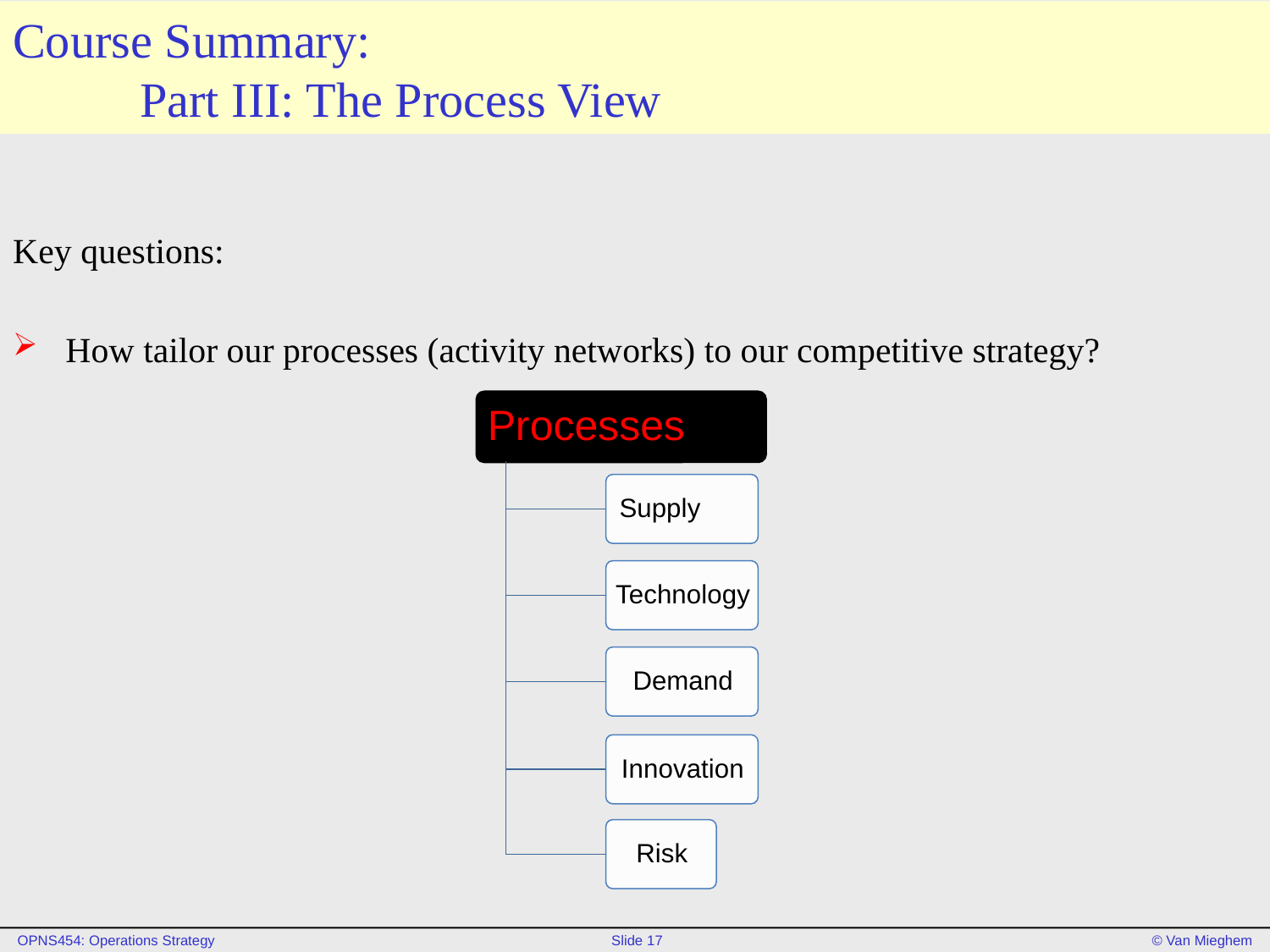

# Course Summary: Part III: The Process View
Key questions:

How tailor our processes (activity networks) to our competitive strategy?

Processes
Supply
Technology
Demand
Innovation
Risk